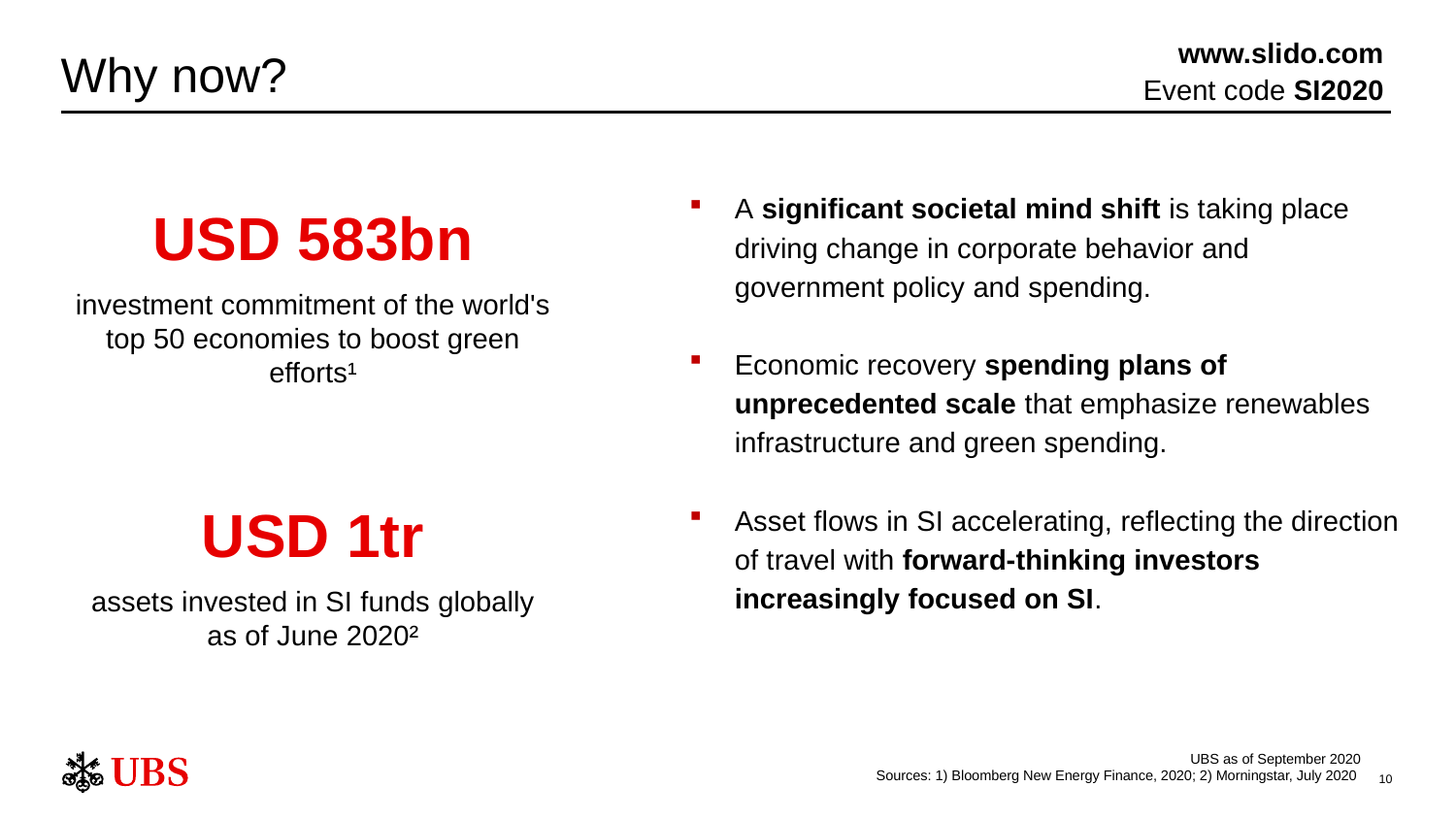

# Why now?
www.slido.com
Event code SI2020
A significant societal mind shift is taking place driving change in corporate behavior and government policy and spending.

Economic recovery spending plans of unprecedented scale that emphasize renewables infrastructure and green spending.

Asset flows in SI accelerating, reflecting the direction of travel with forward-thinking investors increasingly focused on SI.
USD 583bn
investment commitment of the world's top 50 economies to boost green efforts¹
USD 1tr
assets invested in SI funds globally as of June 2020²

UBS as of September 2020
Sources: 1) Bloomberg New Energy Finance, 2020; 2) Morningstar, July 2020